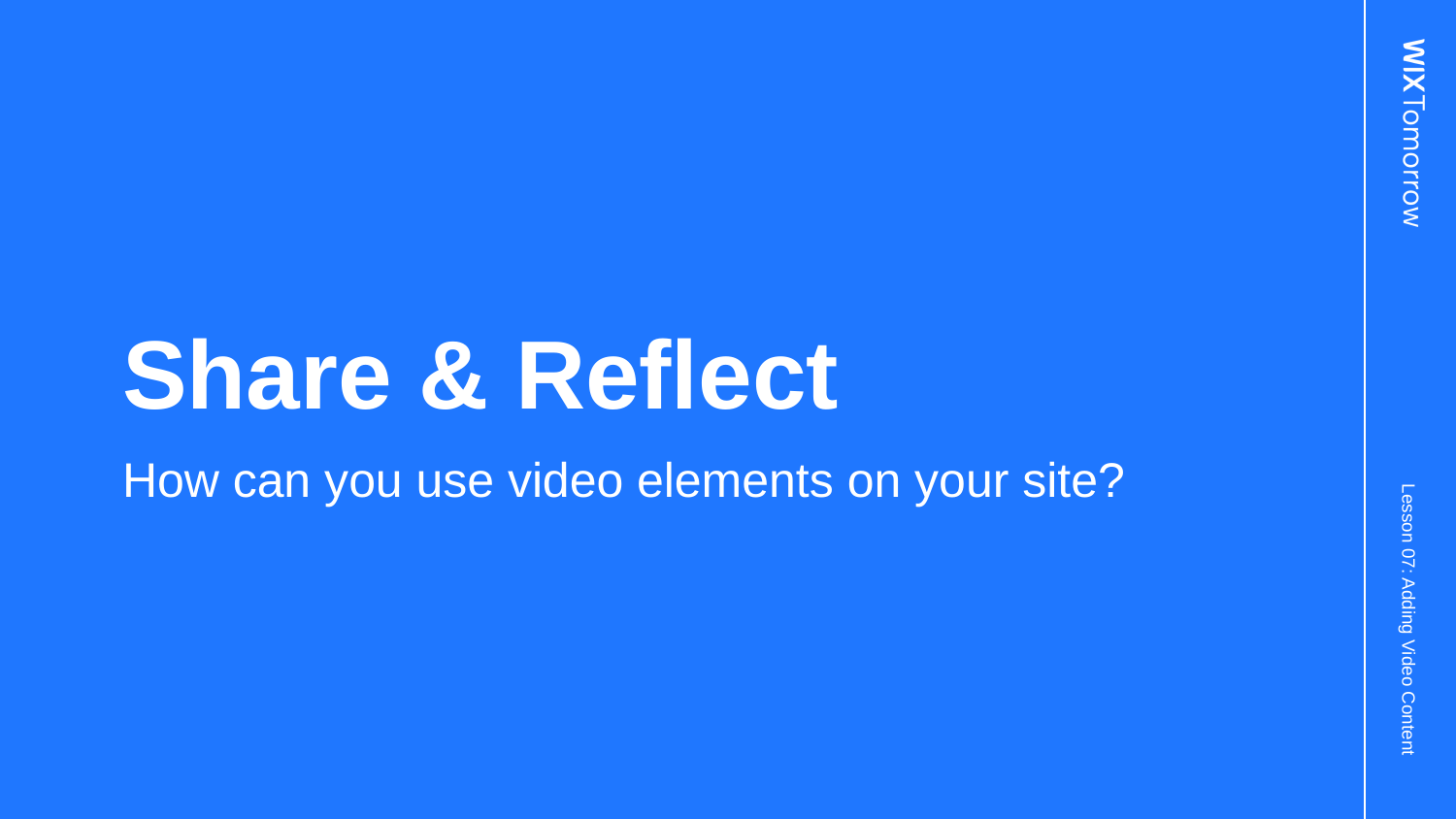

# Share & Reflect
How can you use video elements on your site?